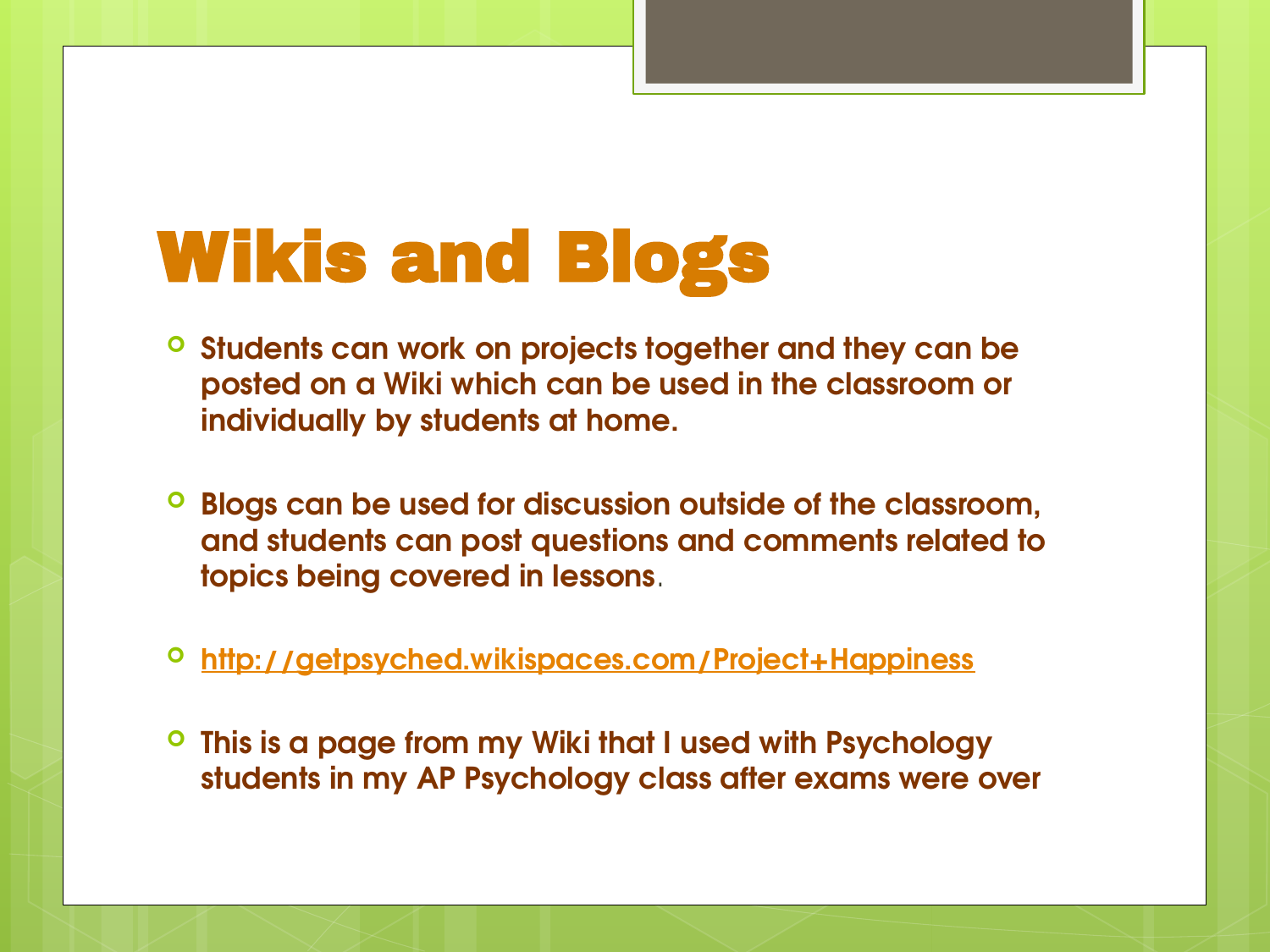

# Wikis and Blogs
Students can work on projects together and they can be posted on a Wiki which can be used in the classroom or individually by students at home.

Blogs can be used for discussion outside of the classroom, and students can post questions and comments related to topics being covered in lessons.

http://getpsyched.wikispaces.com/Project+Happiness

This is a page from my Wiki that I used with Psychology students in my AP Psychology class after exams were over